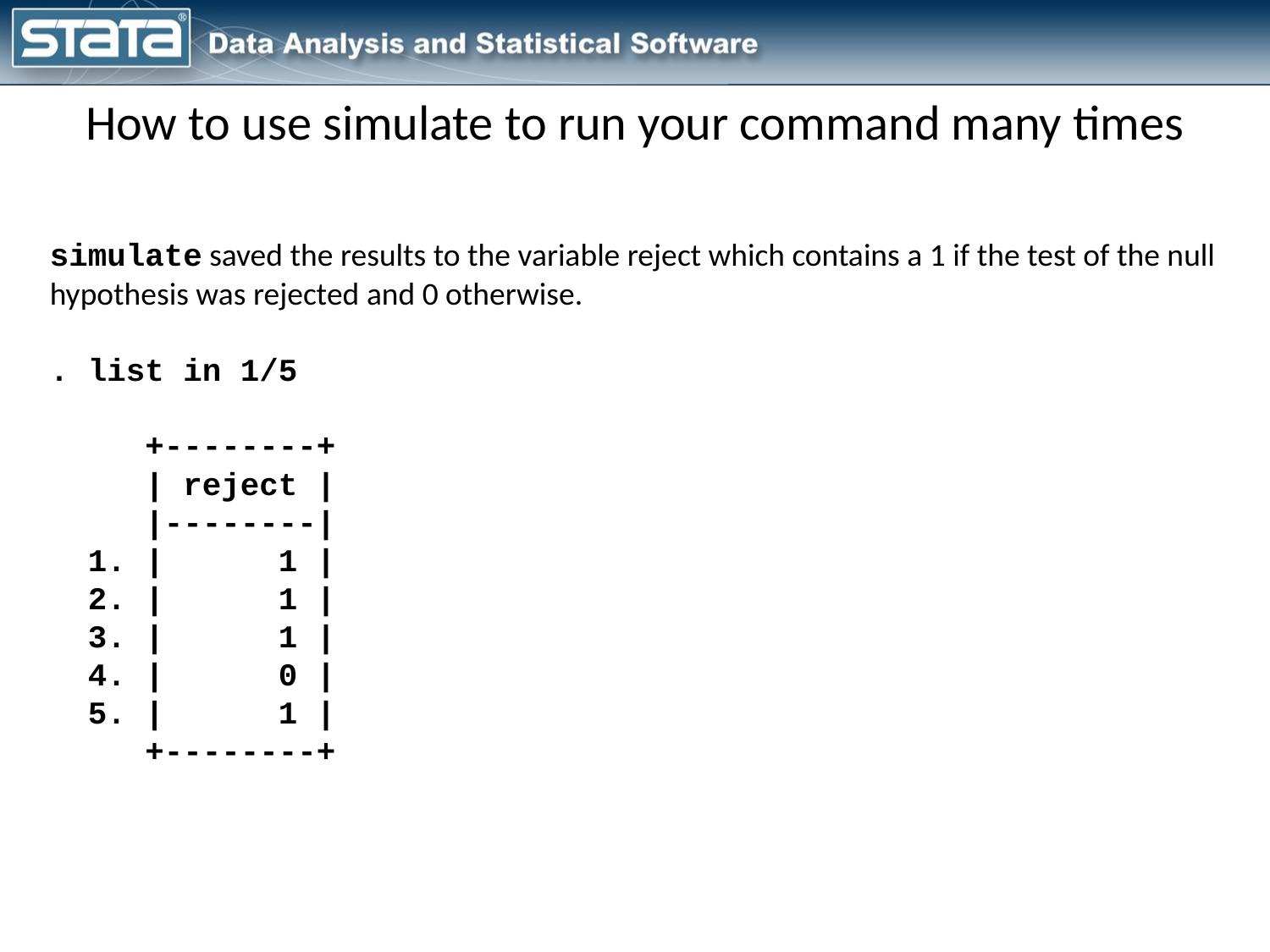

How to use simulate to run your command many times

simulate saved the results to the variable reject which contains a 1 if the test of the null hypothesis was rejected and 0 otherwise.

. list in 1/5

     +--------+
     | reject |
     |--------|
  1. |      1 |
  2. |      1 |
  3. |      1 |
  4. |      0 |
  5. |      1 |
     +--------+